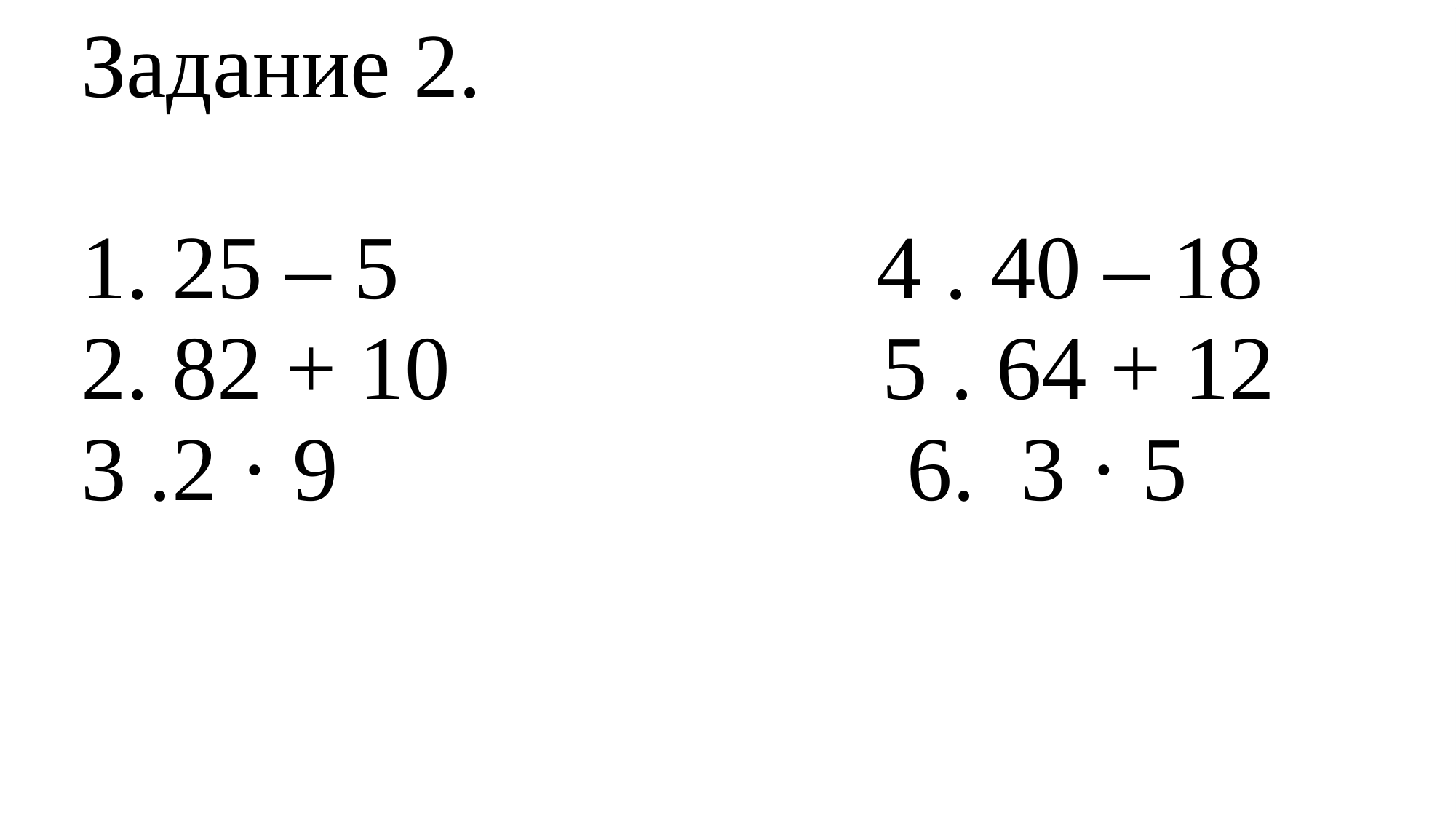

| Задание 2. 1. 25 – 5 4 . 40 – 18 2. 82 + 10 5 . 64 + 12 3 .2 · 9 6. 3 · 5 |
| --- |